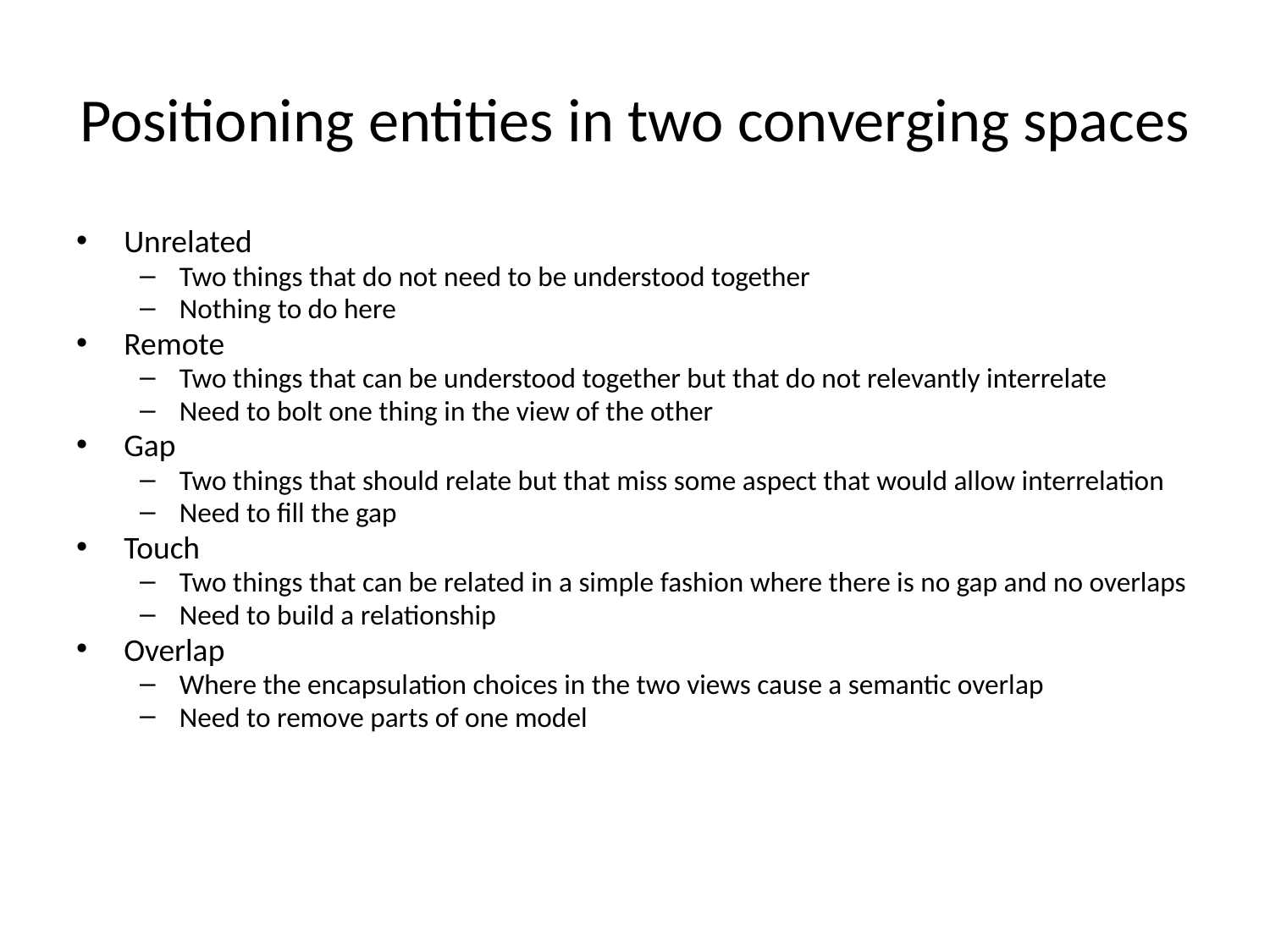

# Positioning entities in two converging spaces
Unrelated
Two things that do not need to be understood together
Nothing to do here
Remote
Two things that can be understood together but that do not relevantly interrelate
Need to bolt one thing in the view of the other
Gap
Two things that should relate but that miss some aspect that would allow interrelation
Need to fill the gap
Touch
Two things that can be related in a simple fashion where there is no gap and no overlaps
Need to build a relationship
Overlap
Where the encapsulation choices in the two views cause a semantic overlap
Need to remove parts of one model